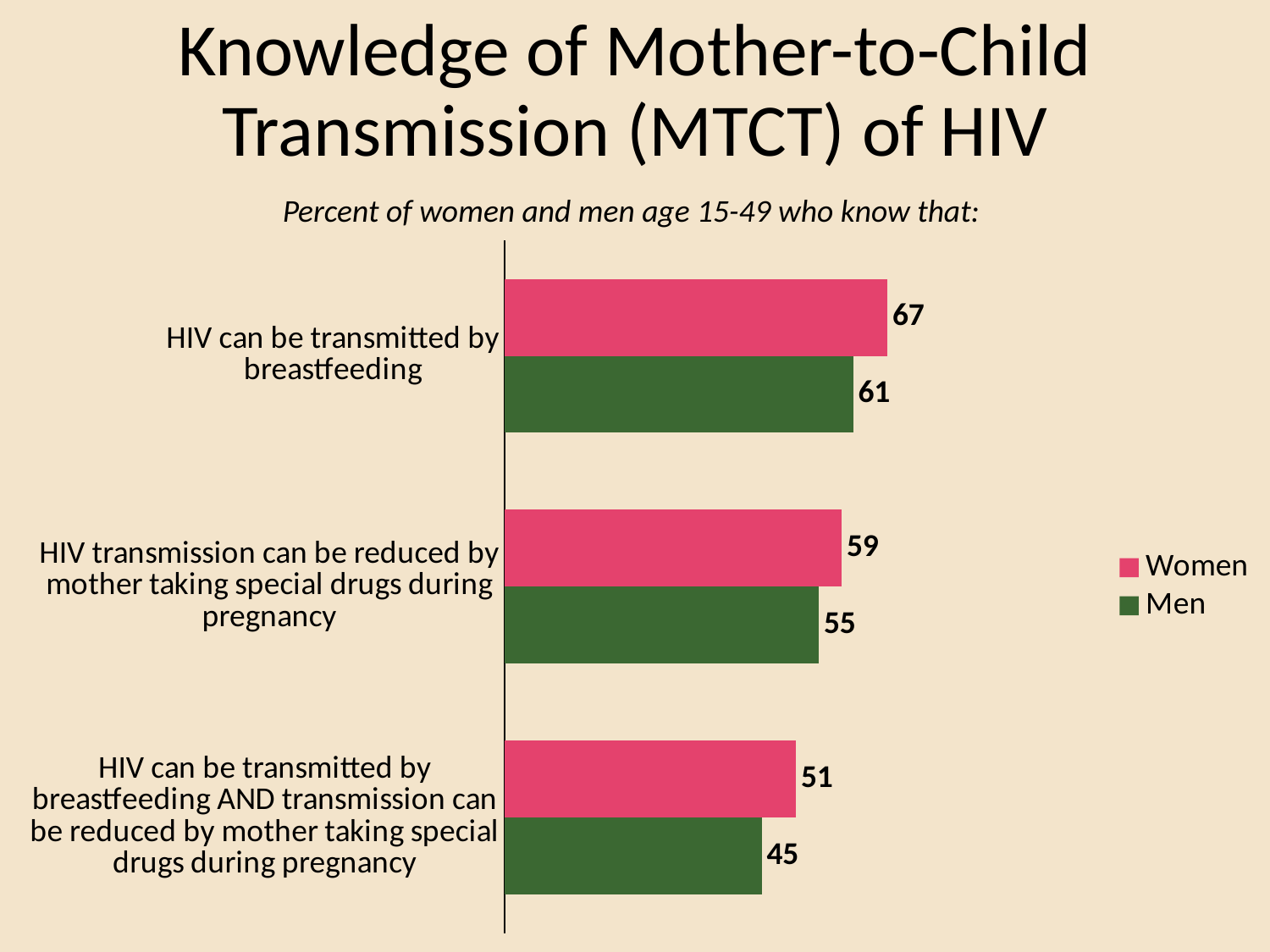

# Knowledge of Mother-to-Child Transmission (MTCT) of HIV
Percent of women and men age 15-49 who know that:

### Chart

| Category | Men | Women |
|---|---|---|
| HIV can be transmitted by breastfeeding AND transmission can be reduced by mother taking special drugs during pregnancy | 45.0 | 51.0 |
| HIV transmission can be reduced by mother taking special drugs during pregnancy | 55.0 | 59.0 |
| HIV can be transmitted by breastfeeding | 61.0 | 67.0 |